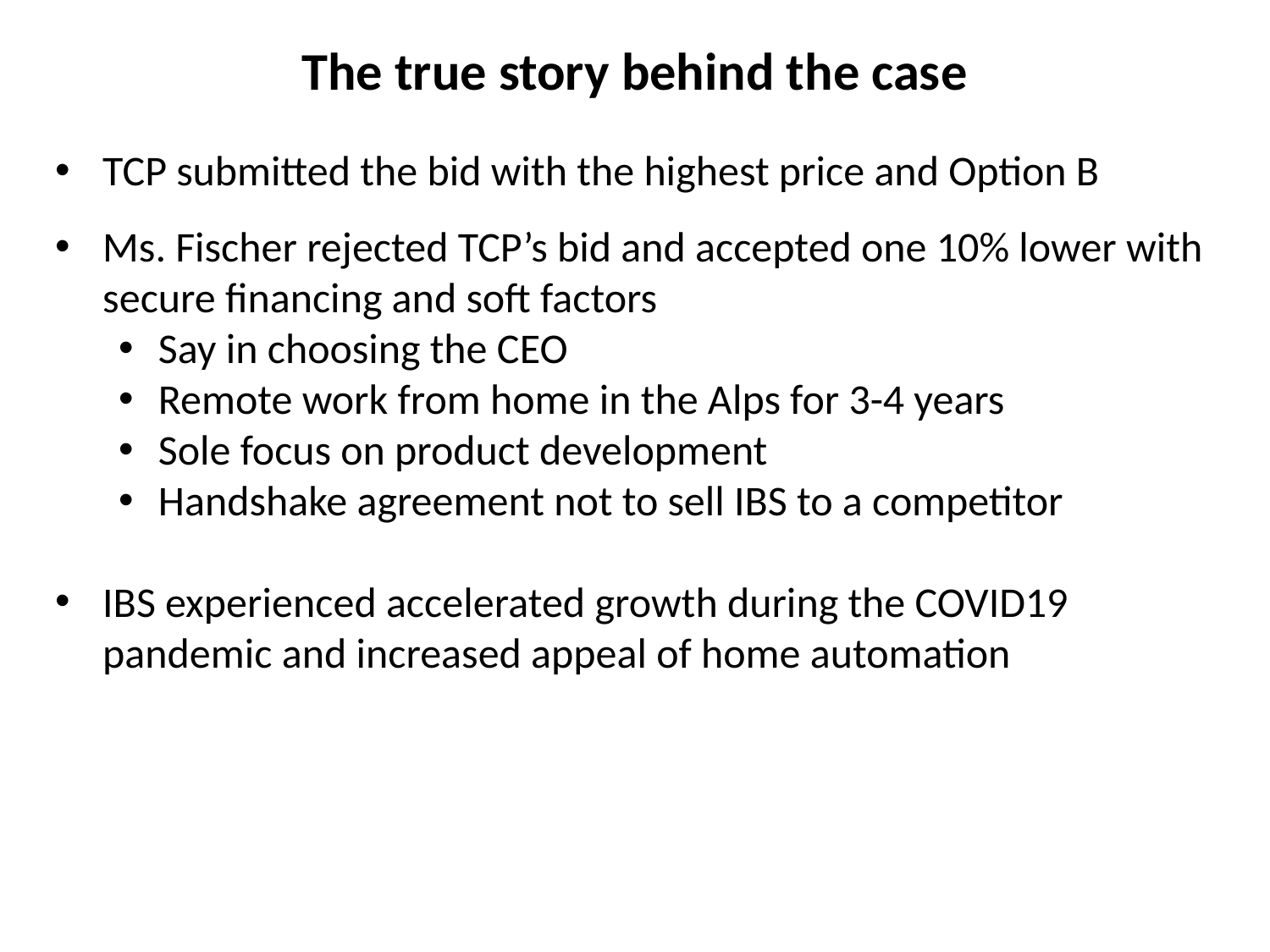

# The true story behind the case
TCP submitted the bid with the highest price and Option B

Ms. Fischer rejected TCP’s bid and accepted one 10% lower with secure financing and soft factors
Say in choosing the CEO
Remote work from home in the Alps for 3-4 years
Sole focus on product development
Handshake agreement not to sell IBS to a competitor

IBS experienced accelerated growth during the COVID19 pandemic and increased appeal of home automation